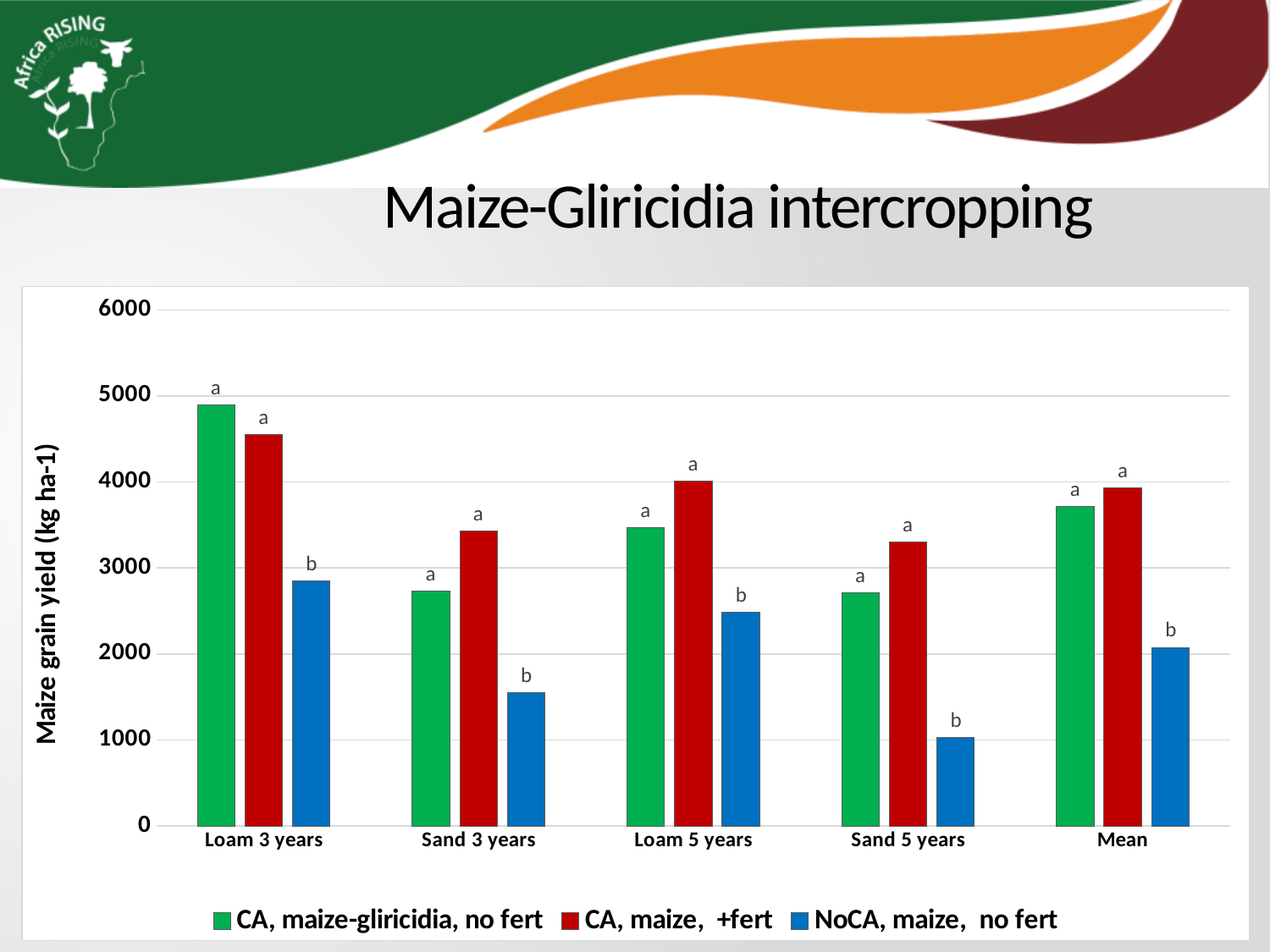

# Maize-Gliricidia intercropping

### Chart

| Category | CA, maize-gliricidia, no fert | CA, maize,  +fert | NoCA, maize,  no fert |
|---|---|---|---|
| Loam 3 years | 4894.8 | 4555.900000000001 | 2851.8 |
| Sand 3 years | 2732.6 | 3428.1 | 1547.3 |
| Loam 5 years | 3469.1 | 4009.3 | 2487.0 |
| Sand 5 years | 2711.6 | 3297.1 | 1027.3 |
| Mean | 3719.8 | 3928.8 | 2076.4 |